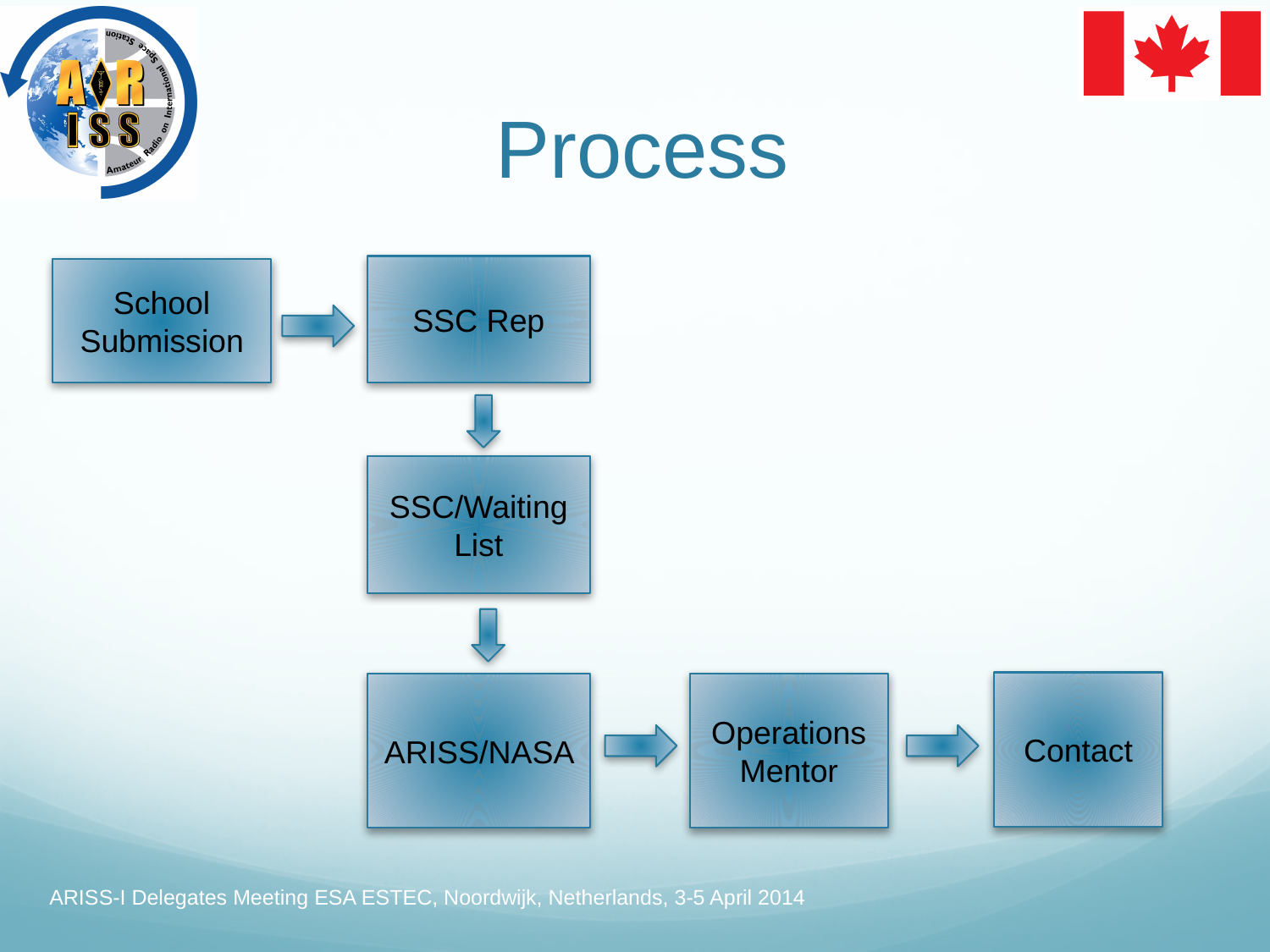

# Process
SSC Rep
School Submission

SSC/Waiting List

Contact
ARISS/NASA
Operations Mentor

ARISS-I Delegates Meeting ESA ESTEC, Noordwijk, Netherlands, 3-5 April 2014